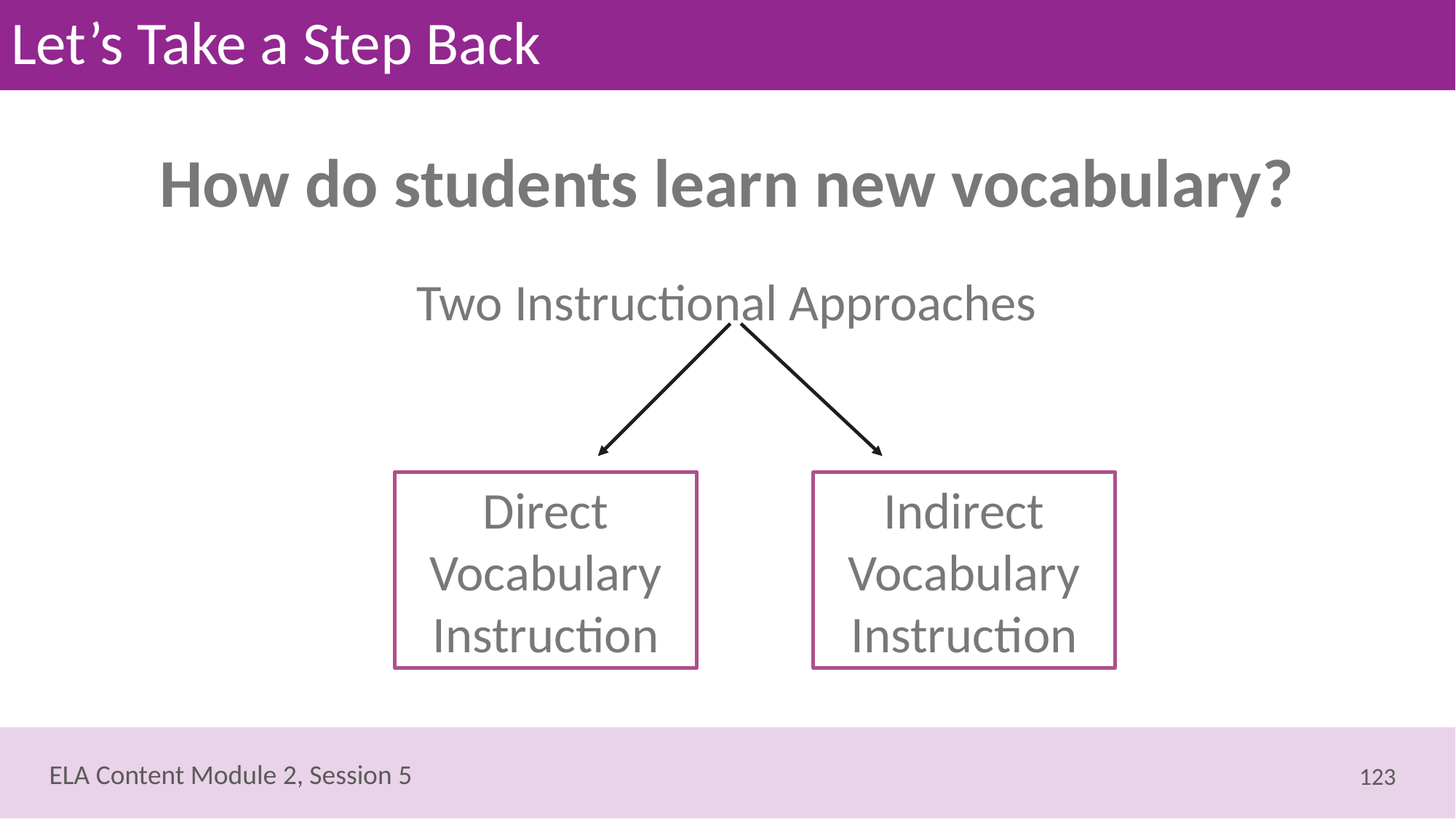

# Let’s Take a Step Back
How do students learn new vocabulary?

Two Instructional Approaches

Indirect Vocabulary Instruction
Direct Vocabulary Instruction
123